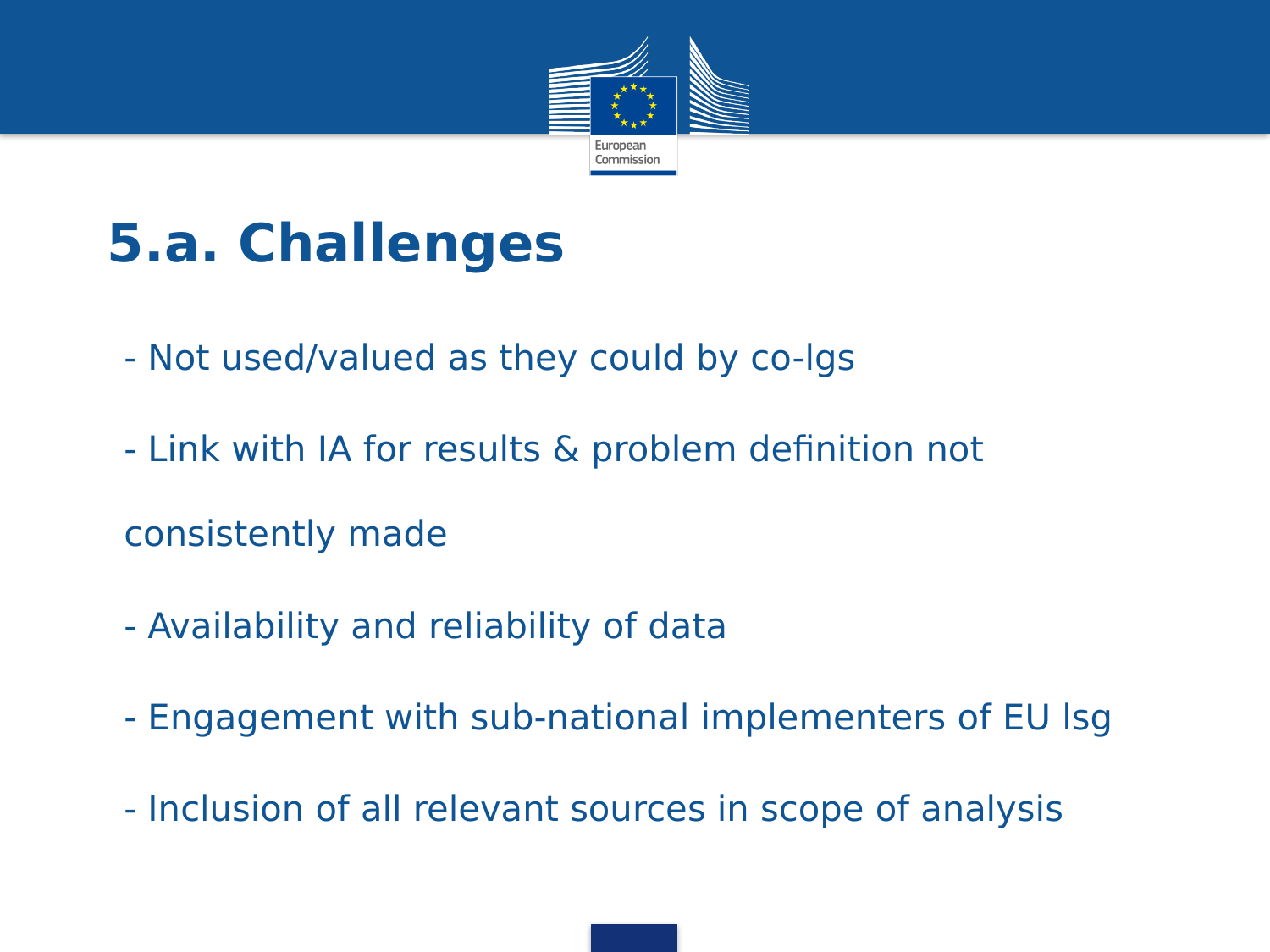

# 5.a. Challenges
- Not used/valued as they could by co-lgs
- Link with IA for results & problem definition not consistently made
- Availability and reliability of data
- Engagement with sub-national implementers of EU lsg
- Inclusion of all relevant sources in scope of analysis